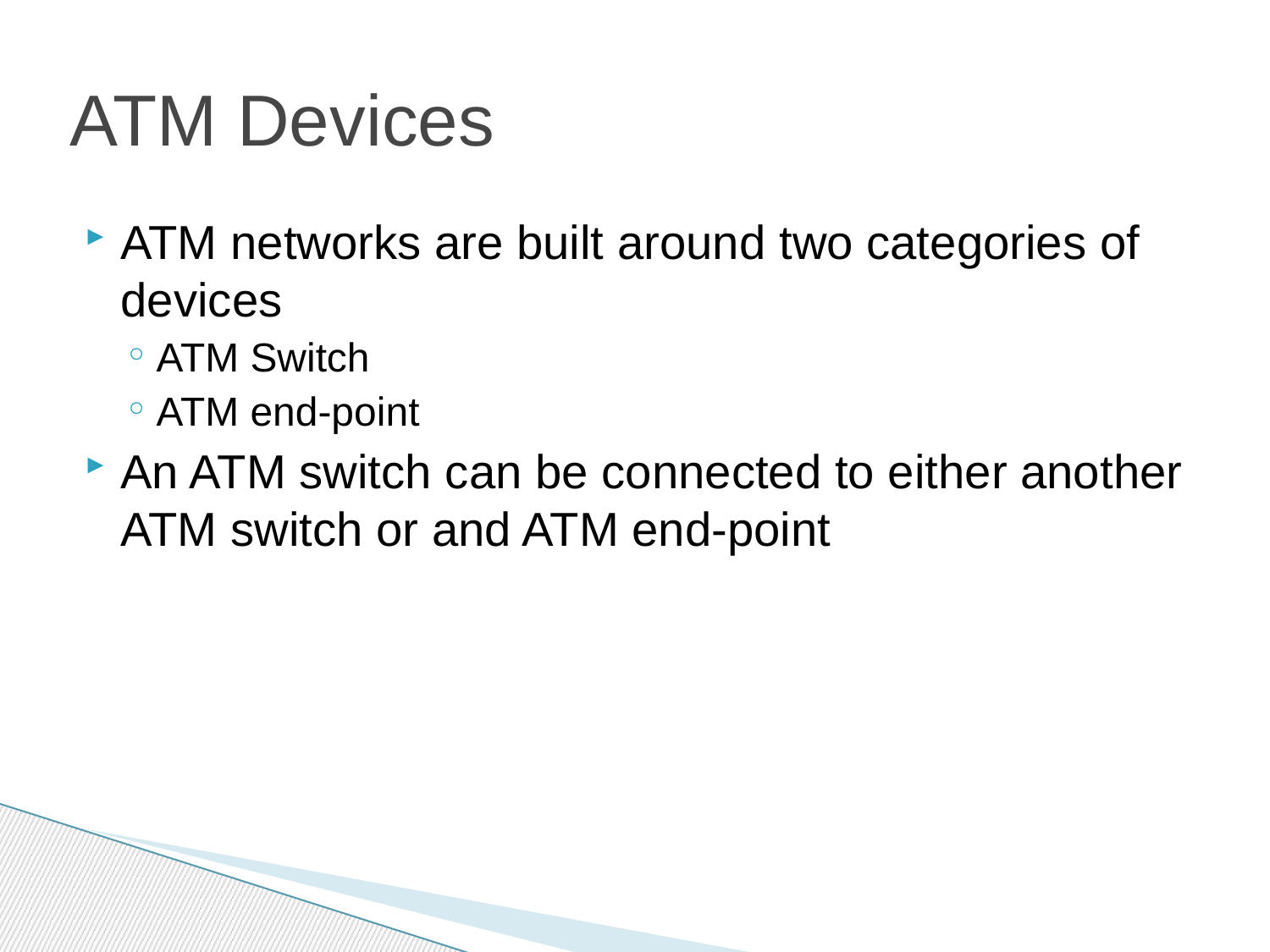

# ATM Devices
ATM networks are built around two categories of devices
ATM Switch
ATM end-point
An ATM switch can be connected to either another ATM switch or and ATM end-point